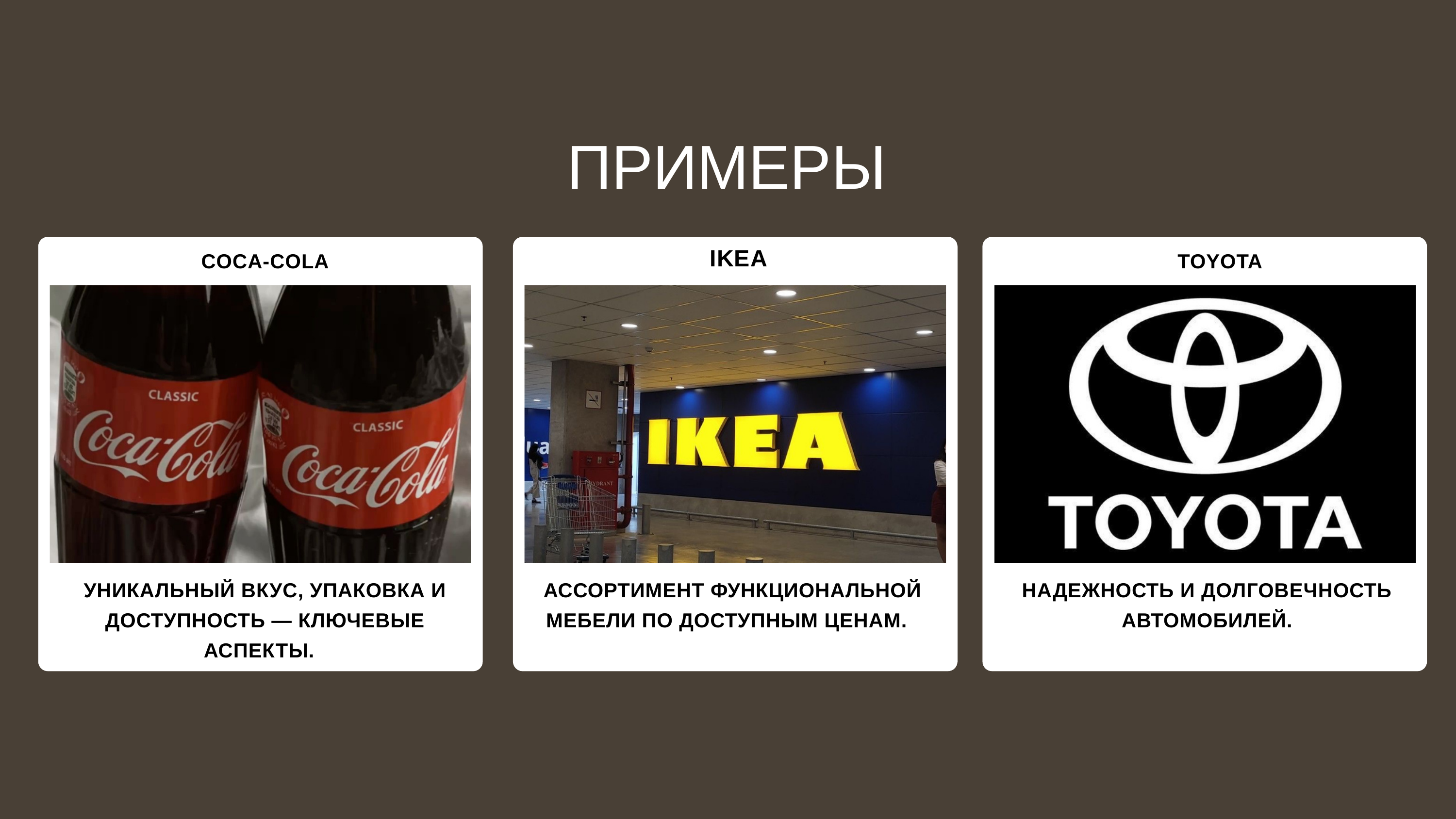

ПРИМЕРЫ
IKEA

COCA-COLA
TOYOTA

УНИКАЛЬНЫЙ ВКУС, УПАКОВКА И ДОСТУПНОСТЬ — КЛЮЧЕВЫЕ АСПЕКТЫ.

АССОРТИМЕНТ ФУНКЦИОНАЛЬНОЙ МЕБЕЛИ ПО ДОСТУПНЫМ ЦЕНАМ.

НАДЕЖНОСТЬ И ДОЛГОВЕЧНОСТЬ АВТОМОБИЛЕЙ.